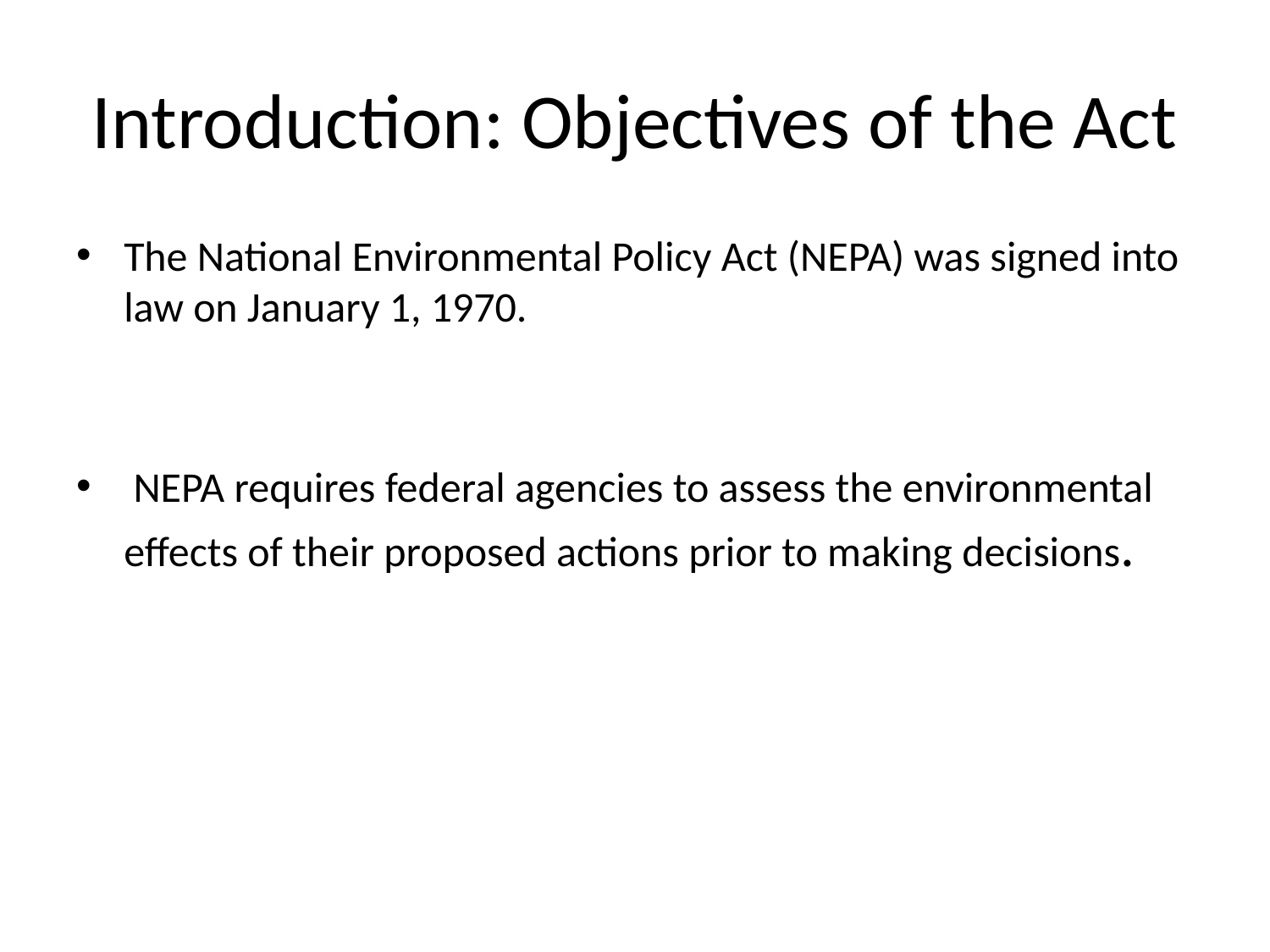

# Introduction: Objectives of the Act
The National Environmental Policy Act (NEPA) was signed into law on January 1, 1970.

 NEPA requires federal agencies to assess the environmental effects of their proposed actions prior to making decisions.